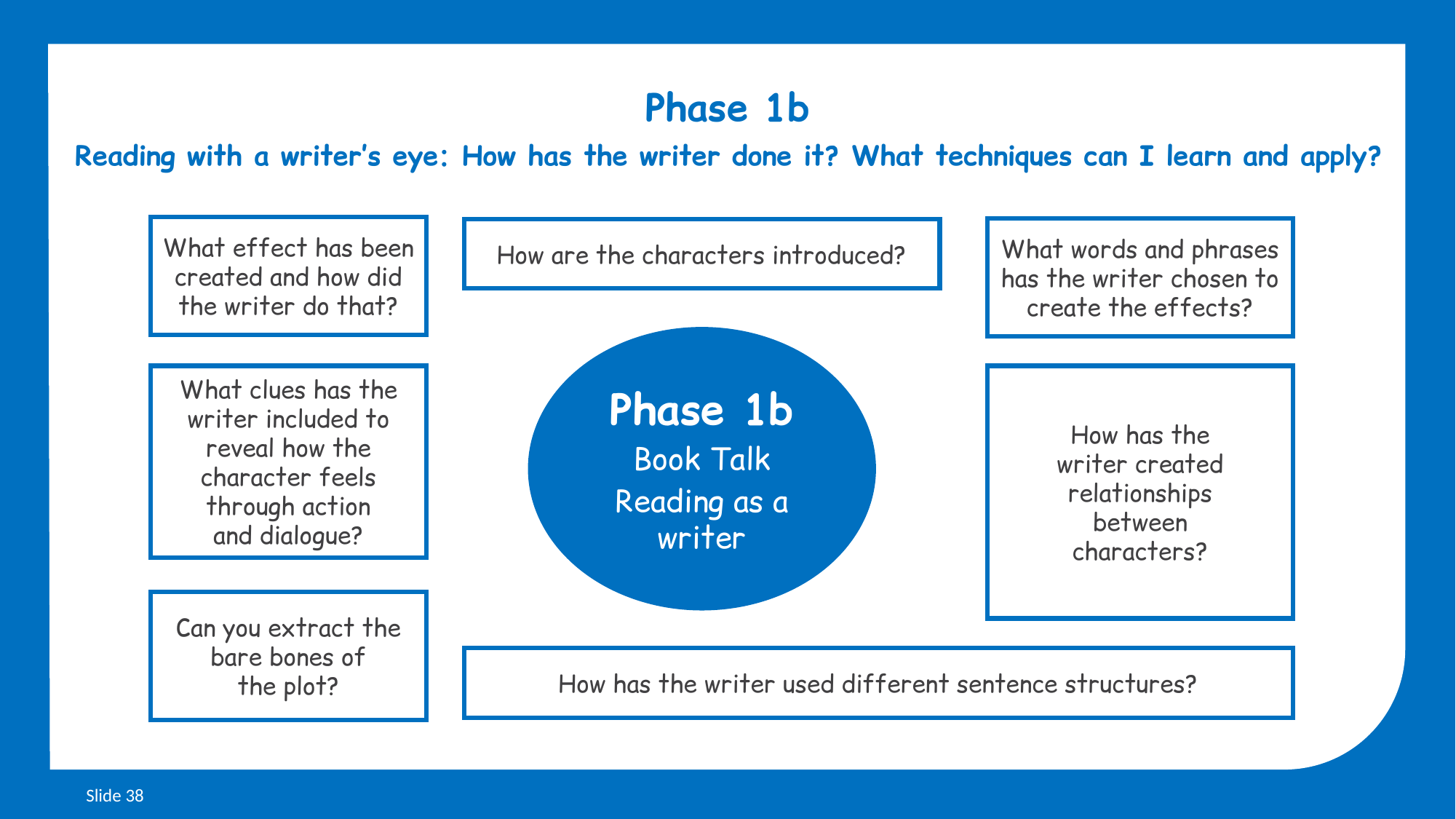

Phase 1b
Reading with a writer’s eye: How has the writer done it? What techniques can I learn and apply?
What effect has been created and how did the writer do that?
What words and phrases has the writer chosen to create the effects?
How are the characters introduced?
Phase 1b
Book Talk
Reading as a
writer
What clues has the writer included to reveal how the character feels through action
and dialogue?
How has the
writer created relationships
between
characters?
Can you extract the bare bones of
the plot?
How has the writer used different sentence structures?
Slide 38